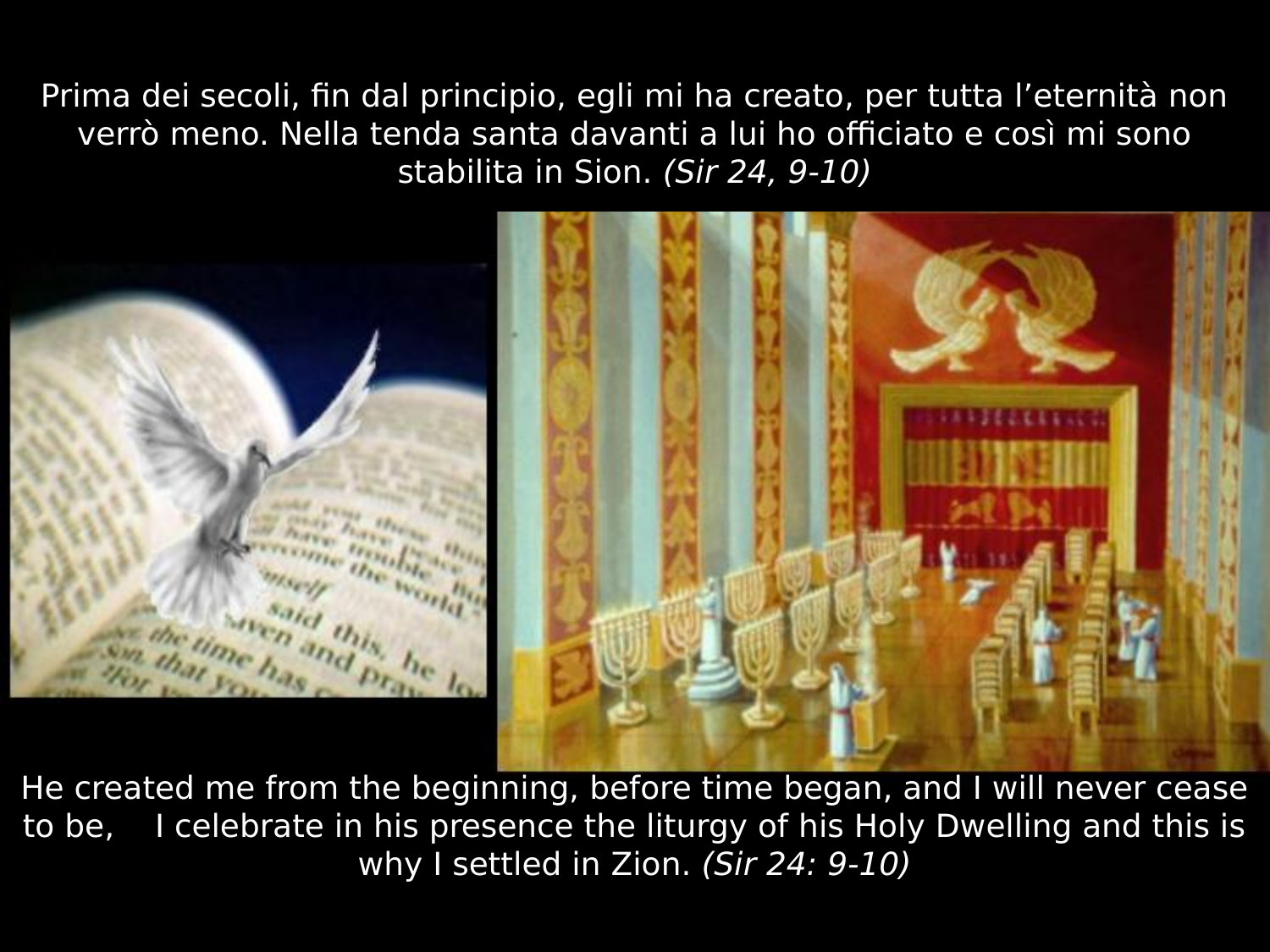

# Prima dei secoli, fin dal principio, egli mi ha creato, per tutta l’eternità non verrò meno. Nella tenda santa davanti a lui ho officiato e così mi sono stabilita in Sion. (Sir 24, 9-10)
He created me from the beginning, before time began, and I will never cease to be,    I celebrate in his presence the liturgy of his Holy Dwelling and this is why I settled in Zion. (Sir 24: 9-10)